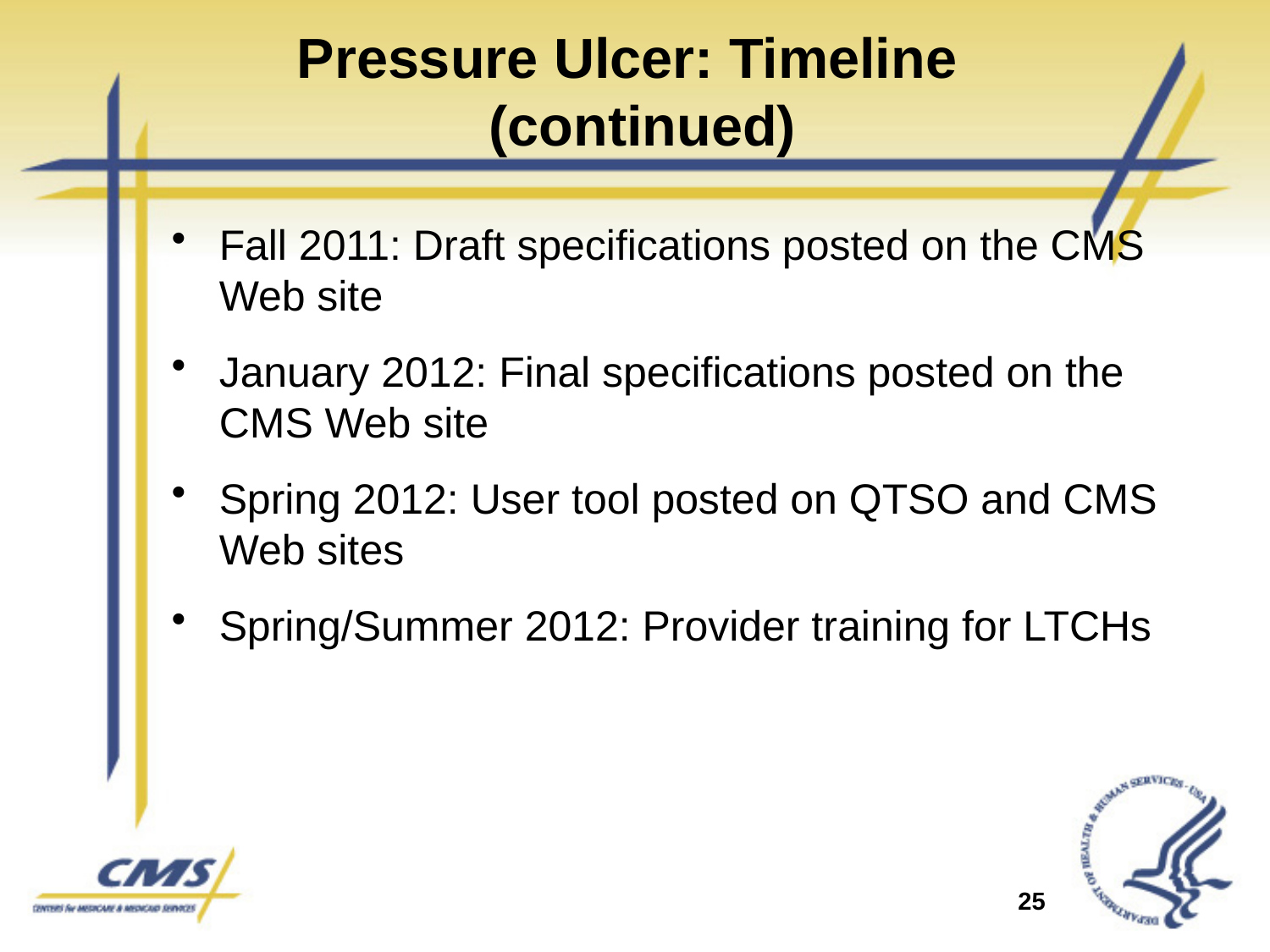

# Pressure Ulcer: Timeline (continued)
Fall 2011: Draft specifications posted on the CMS Web site
January 2012: Final specifications posted on the CMS Web site
Spring 2012: User tool posted on QTSO and CMS Web sites
Spring/Summer 2012: Provider training for LTCHs